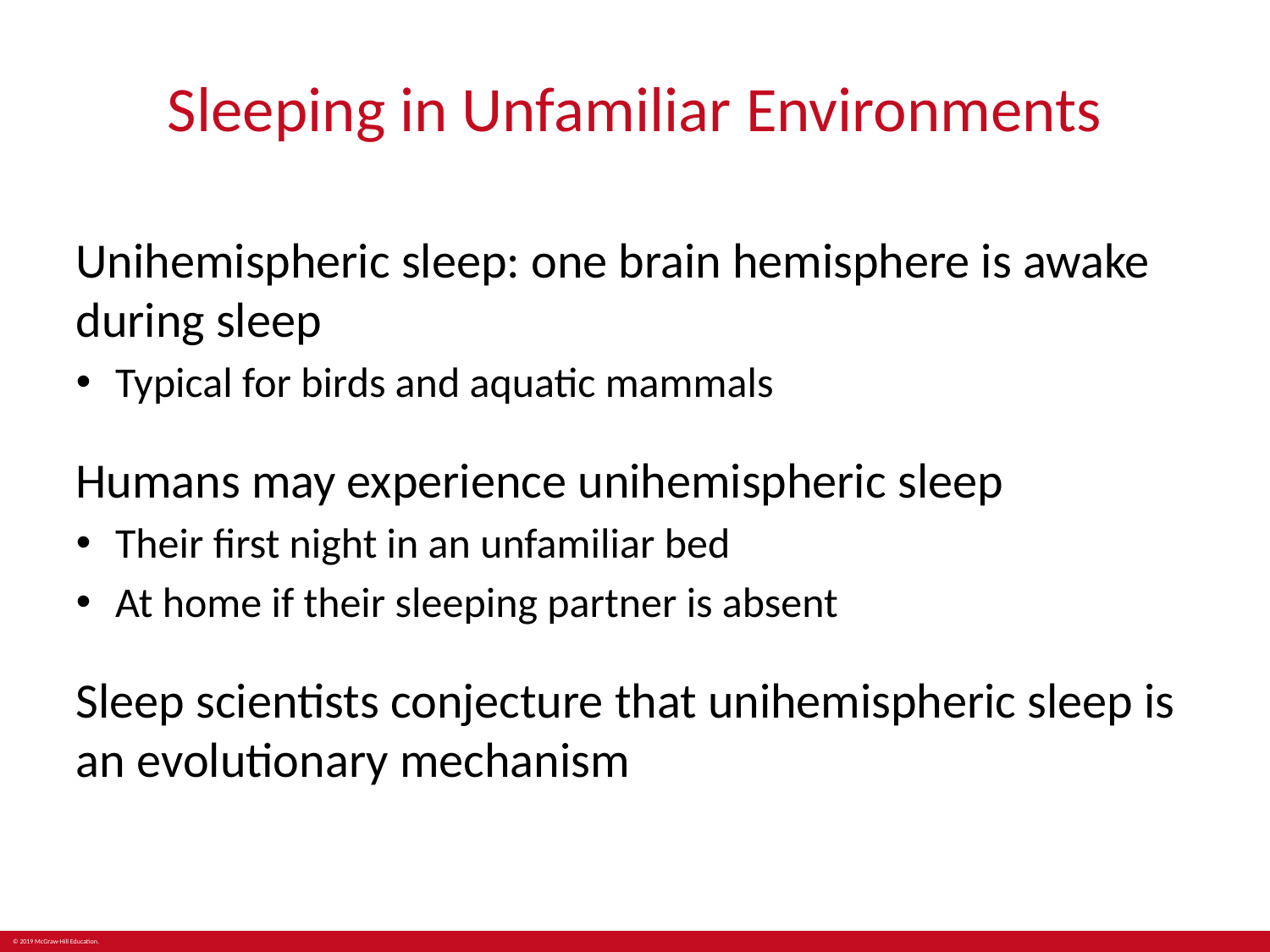

# Sleeping in Unfamiliar Environments
Unihemispheric sleep: one brain hemisphere is awake during sleep
Typical for birds and aquatic mammals
Humans may experience unihemispheric sleep
Their first night in an unfamiliar bed
At home if their sleeping partner is absent
Sleep scientists conjecture that unihemispheric sleep is an evolutionary mechanism